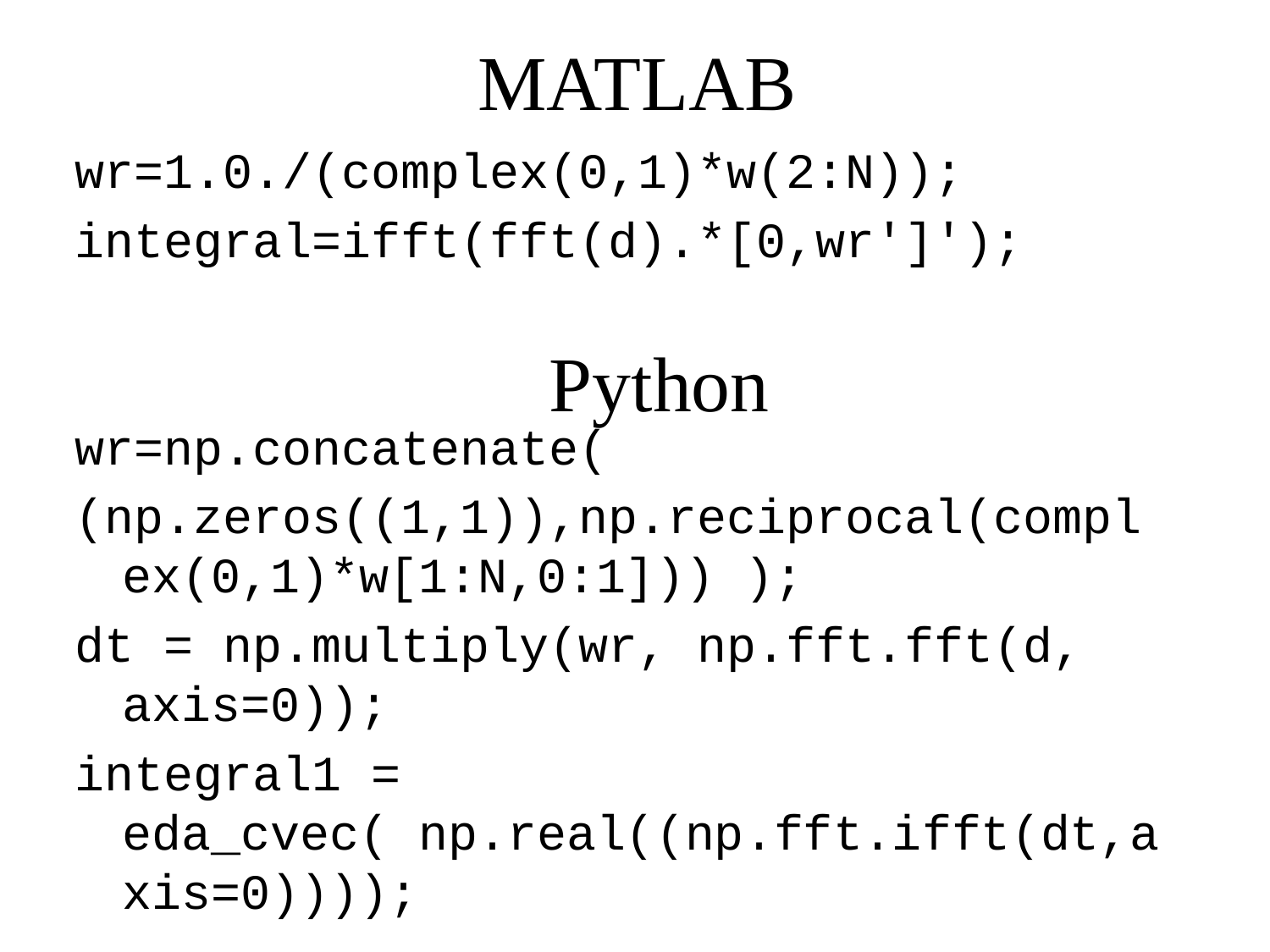

# MATLAB

wr=1.0./(complex(0,1)*w(2:N));
integral=ifft(fft(d).*[0,wr']');

wr=np.concatenate(
(np.zeros((1,1)),np.reciprocal(complex(0,1)*w[1:N,0:1])) );
dt = np.multiply(wr, np.fft.fft(d, axis=0));
integral1 = eda_cvec( np.real((np.fft.ifft(dt,axis=0))));
Python